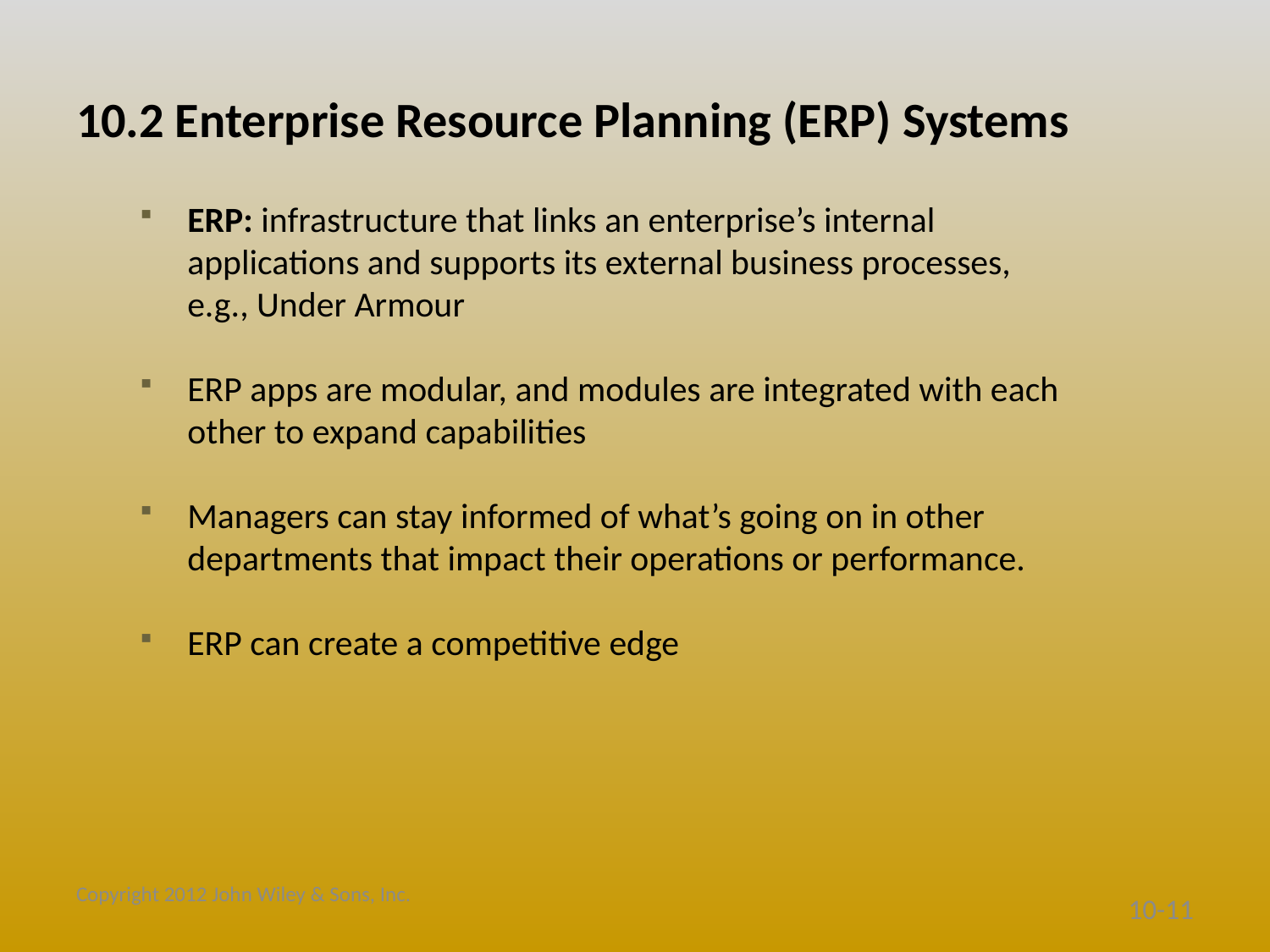

# 10.2 Enterprise Resource Planning (ERP) Systems
ERP: infrastructure that links an enterprise’s internal applications and supports its external business processes, e.g., Under Armour
ERP apps are modular, and modules are integrated with each other to expand capabilities
Managers can stay informed of what’s going on in other departments that impact their operations or performance.
ERP can create a competitive edge

Copyright 2012 John Wiley & Sons, Inc.
10-11